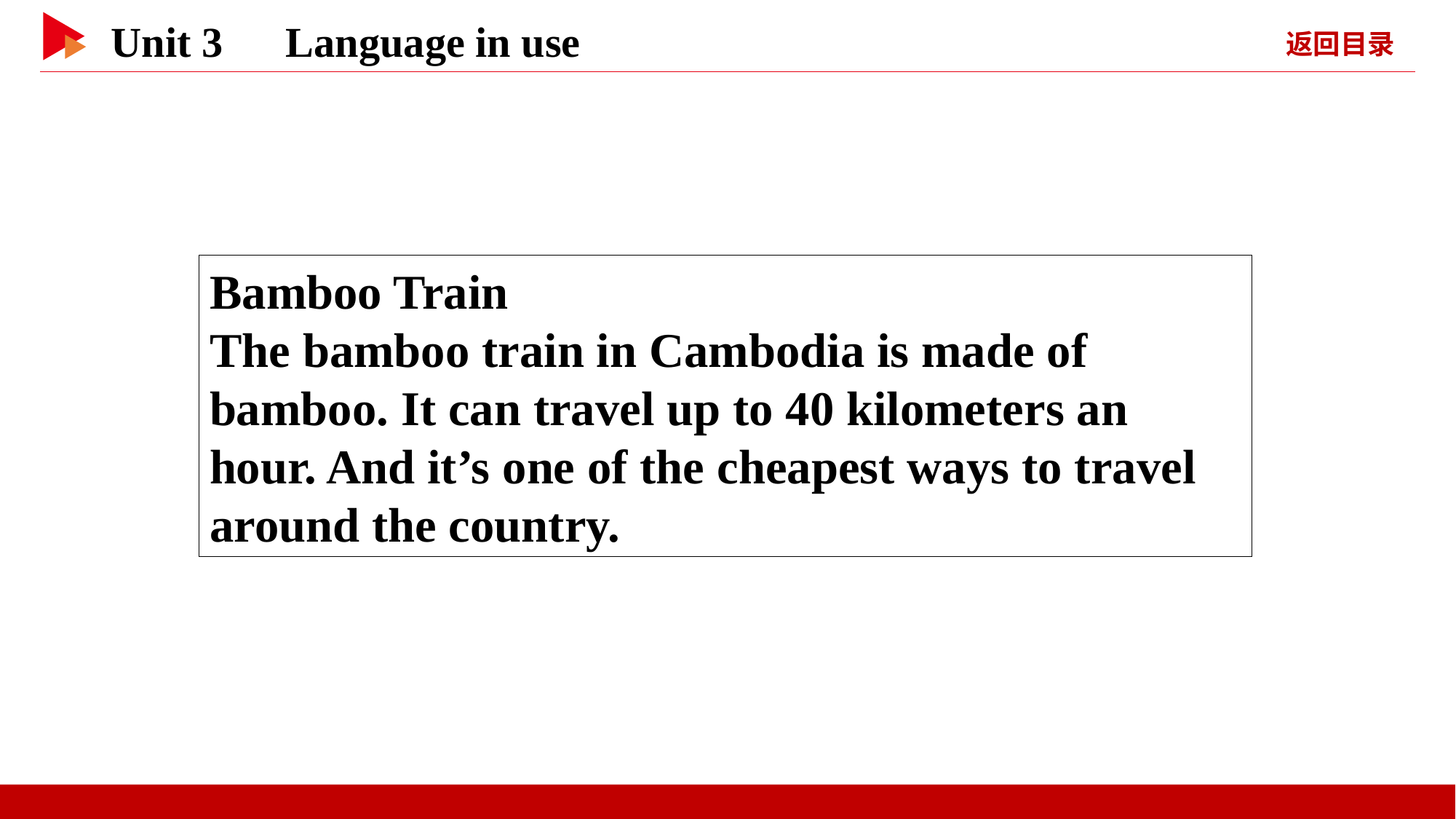

Bamboo Train
The bamboo train in Cambodia is made of bamboo. It can travel up to 40 kilometers an hour. And it’s one of the cheapest ways to travel around the country.